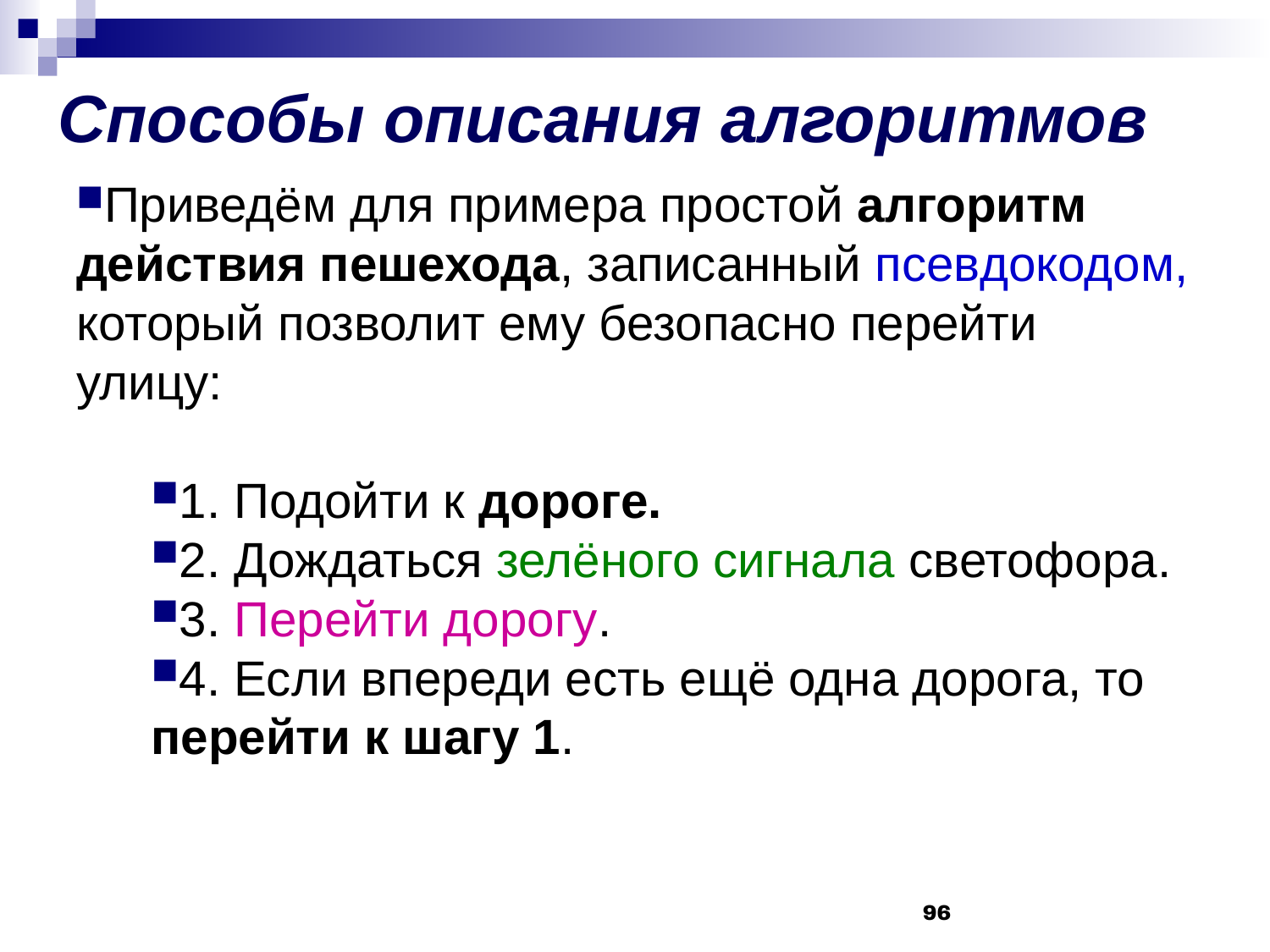

# Способы описания алгоритмов
Приведём для примера простой алгоритм действия пешехода, записанный псевдокодом, который позволит ему безопасно перейти улицу:

1. Подойти к дороге.
2. Дождаться зелёного сигнала светофора.
3. Перейти дорогу.
4. Если впереди есть ещё одна дорога, то перейти к шагу 1.

96